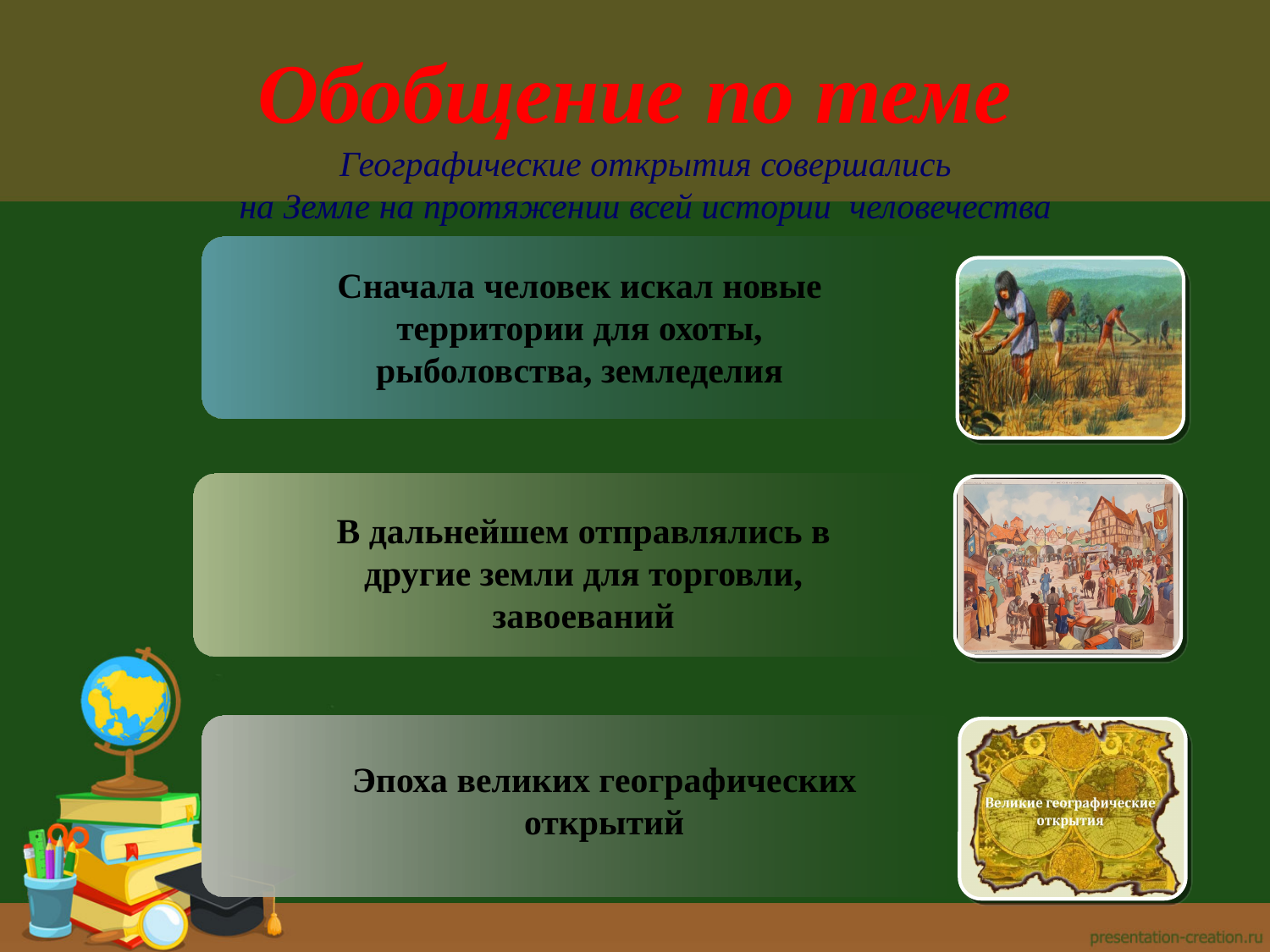

# Обобщение по теме
Географические открытия совершались
на Земле на протяжении всей истории  человечества

Сначала человек искал новые территории для охоты, рыболовства, земледелия

В дальнейшем отправлялись в другие земли для торговли, завоеваний

Эпоха великих географических открытий